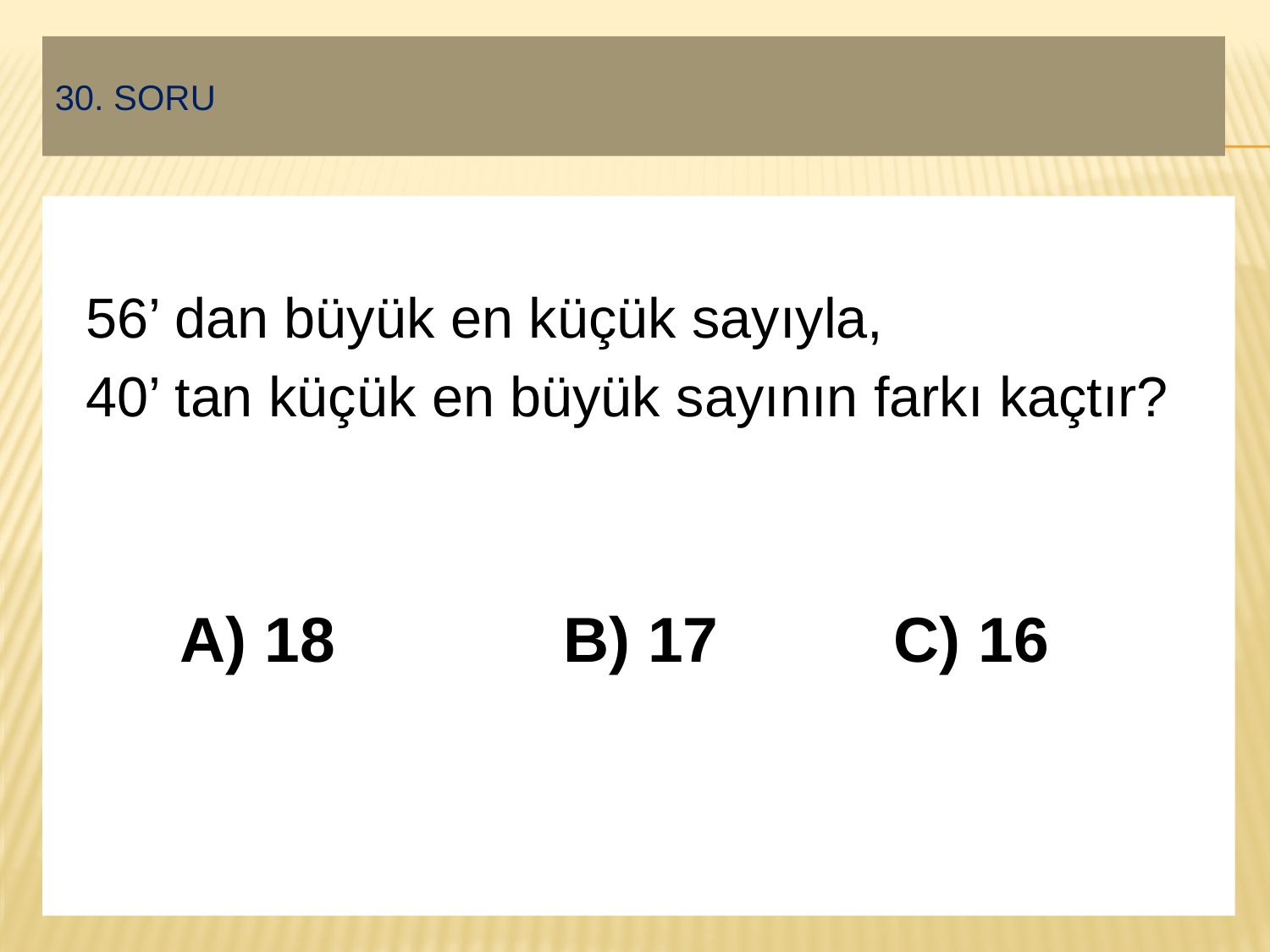

# 30. soru

  56’ dan büyük en küçük sayıyla,
  40’ tan küçük en büyük sayının farkı kaçtır?

        A) 18             B) 17          C) 16